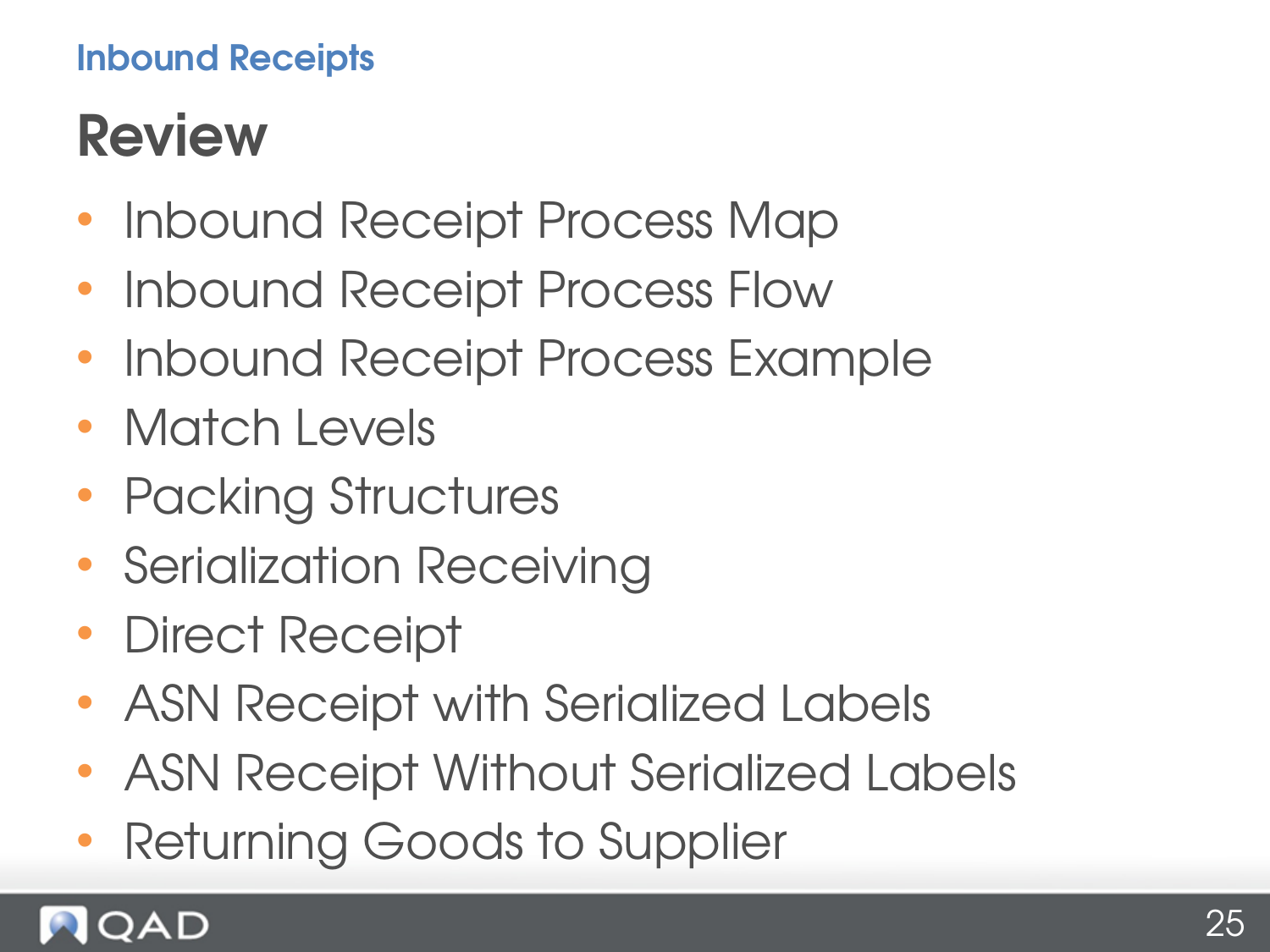

Inbound Receipts
# Review
Inbound Receipt Process Map
Inbound Receipt Process Flow
Inbound Receipt Process Example
Match Levels
Packing Structures
Serialization Receiving
Direct Receipt
ASN Receipt with Serialized Labels
ASN Receipt Without Serialized Labels
Returning Goods to Supplier
25